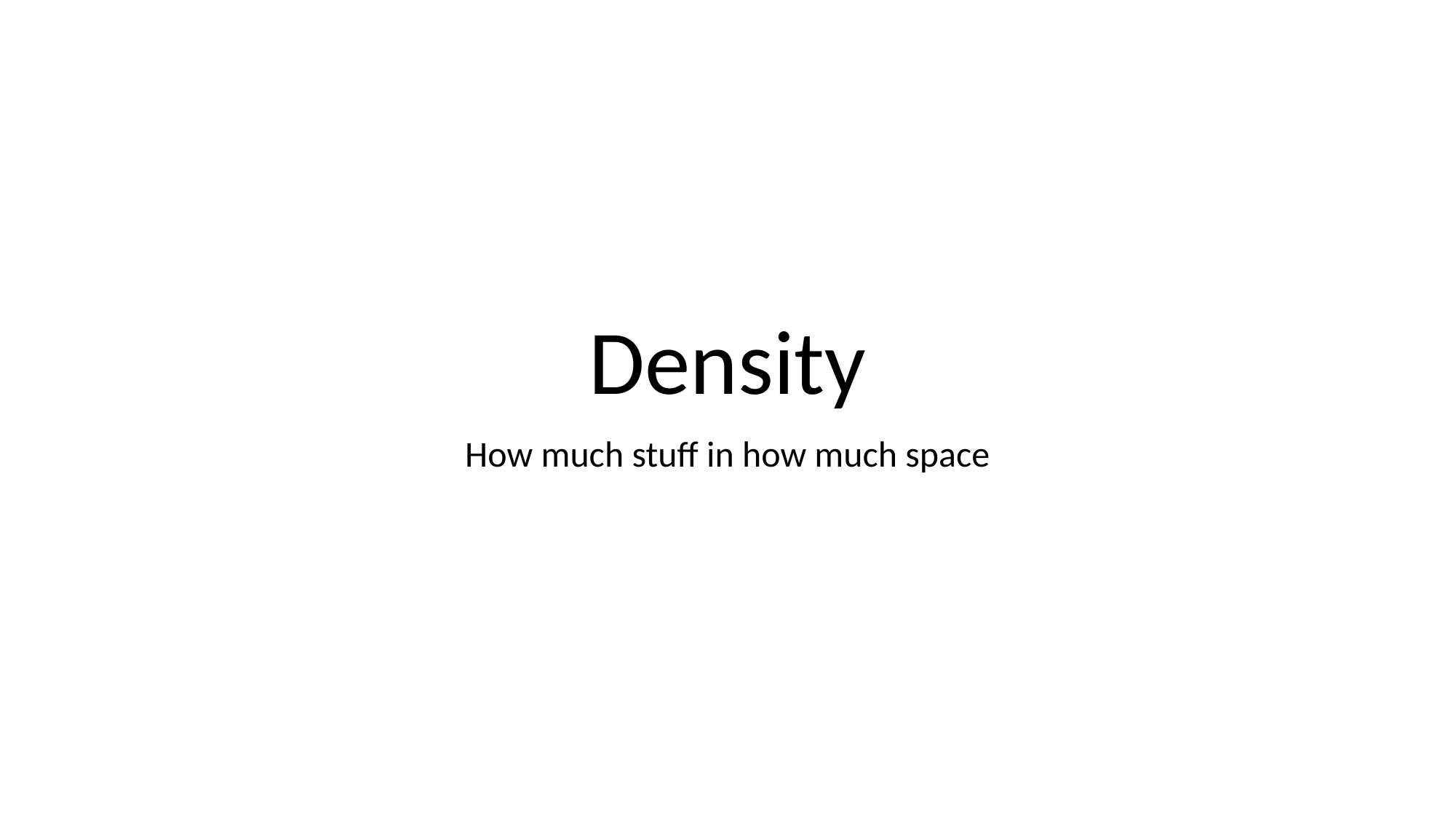

# Density
How much stuff in how much space